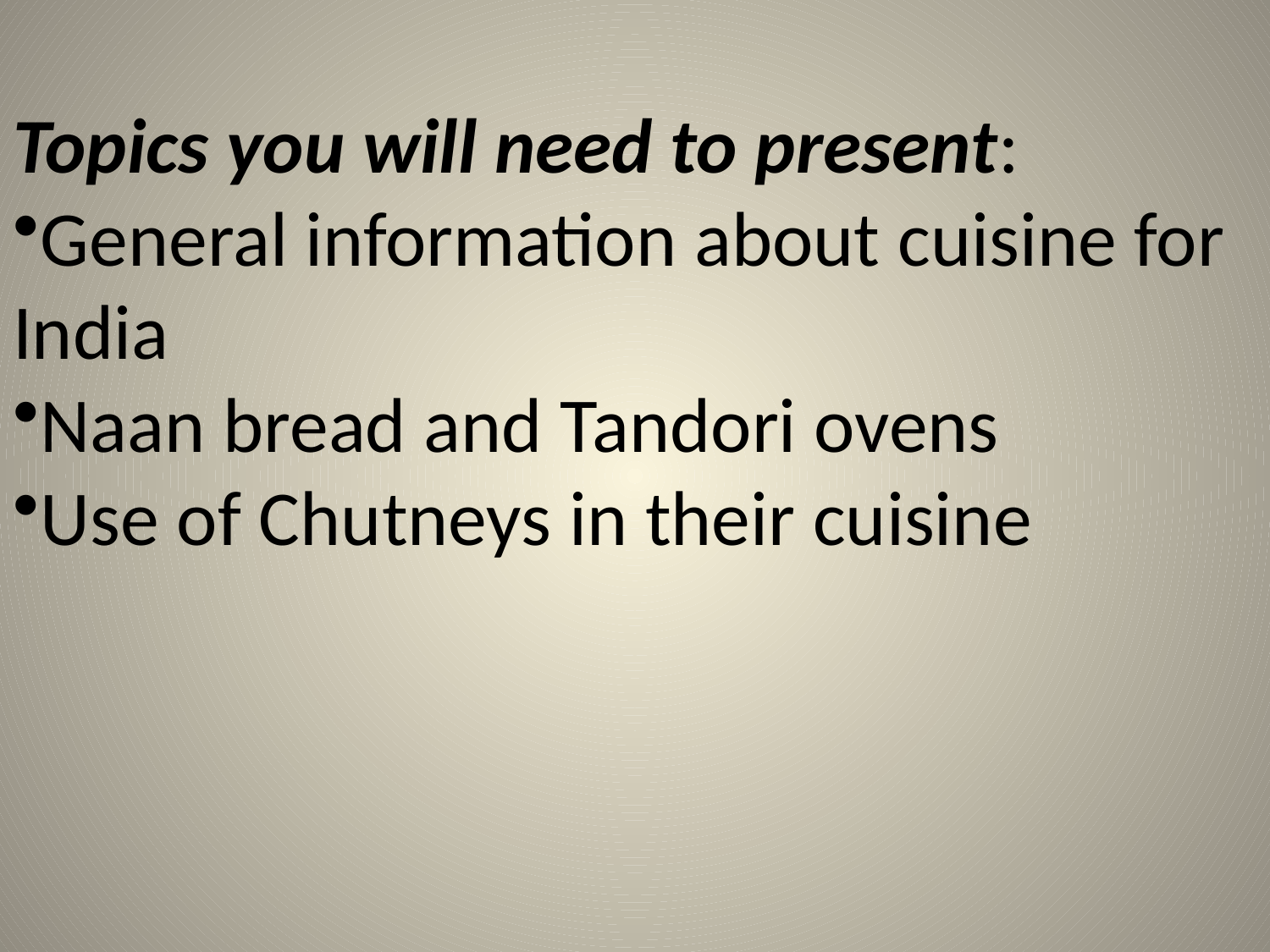

Topics you will need to present:
General information about cuisine for India
Naan bread and Tandori ovens
Use of Chutneys in their cuisine